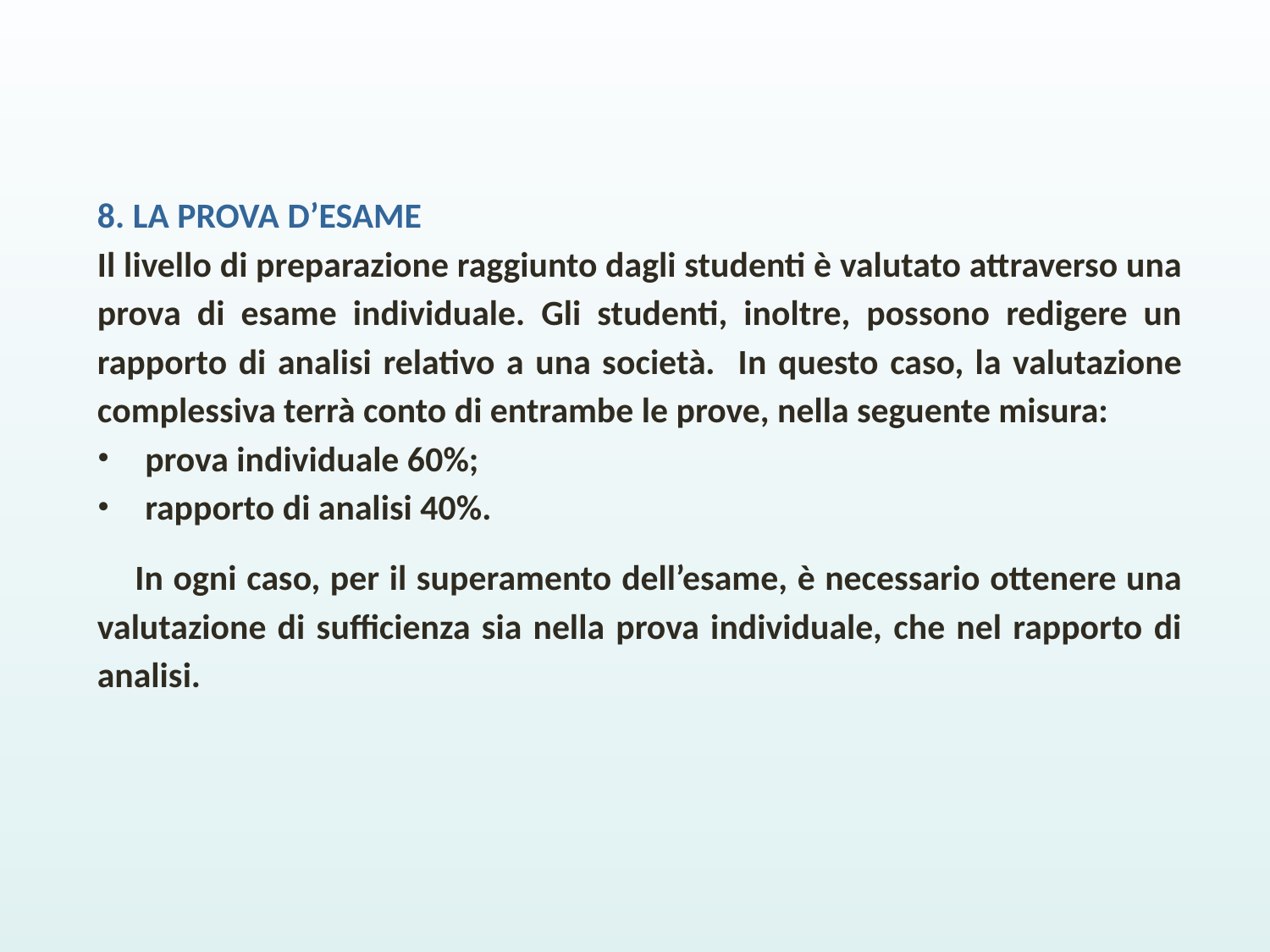

8. LA PROVA D’ESAME
Il livello di preparazione raggiunto dagli studenti è valutato attraverso una prova di esame individuale. Gli studenti, inoltre, possono redigere un rapporto di analisi relativo a una società.  In questo caso, la valutazione complessiva terrà conto di entrambe le prove, nella seguente misura:
prova individuale 60%;
rapporto di analisi 40%.
In ogni caso, per il superamento dell’esame, è necessario ottenere una valutazione di sufficienza sia nella prova individuale, che nel rapporto di analisi.